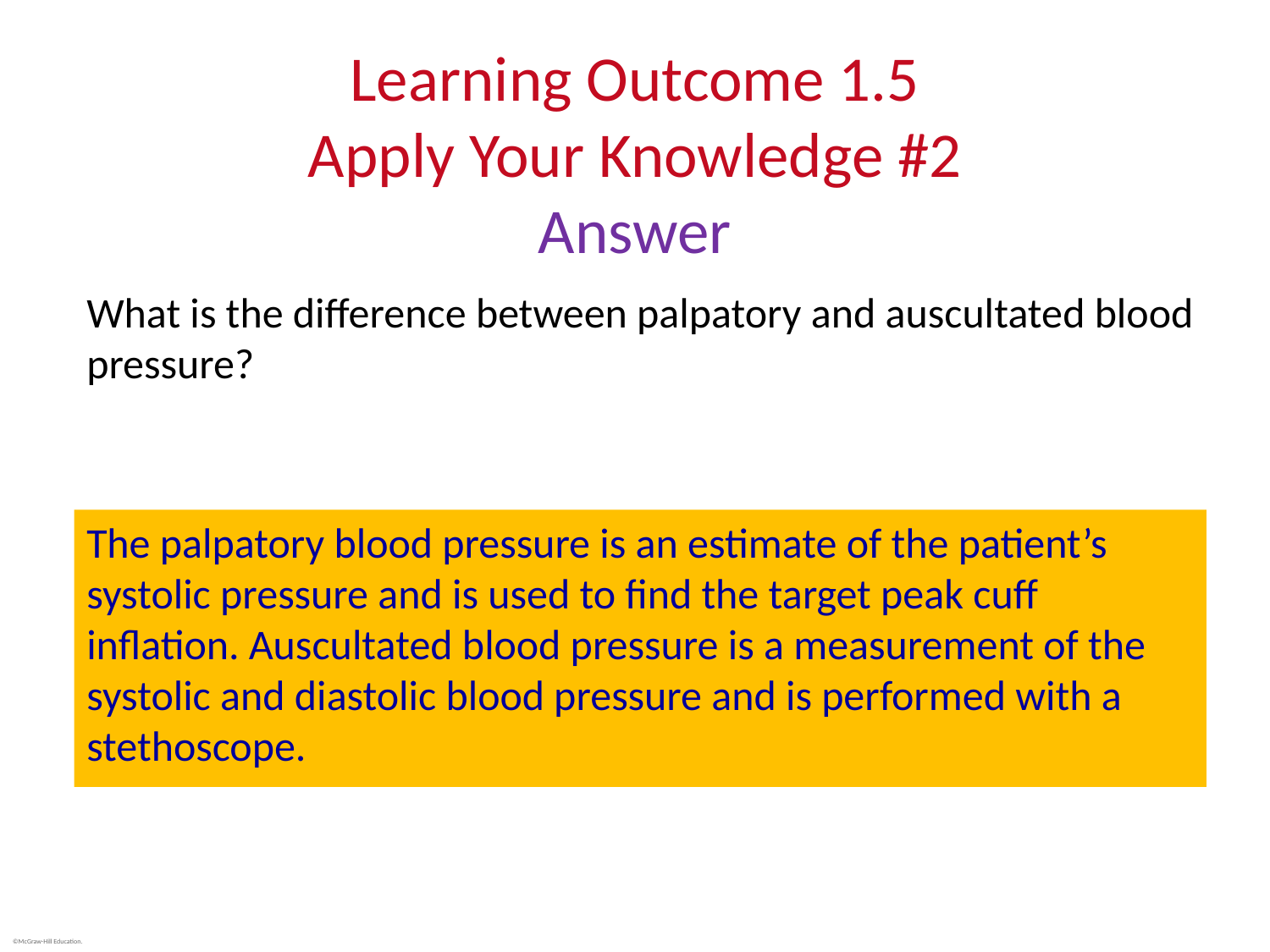

# Learning Outcome 1.5 Apply Your Knowledge #2 Answer
What is the difference between palpatory and auscultated blood pressure?

The palpatory blood pressure is an estimate of the patient’s systolic pressure and is used to find the target peak cuff inflation. Auscultated blood pressure is a measurement of the systolic and diastolic blood pressure and is performed with a stethoscope.